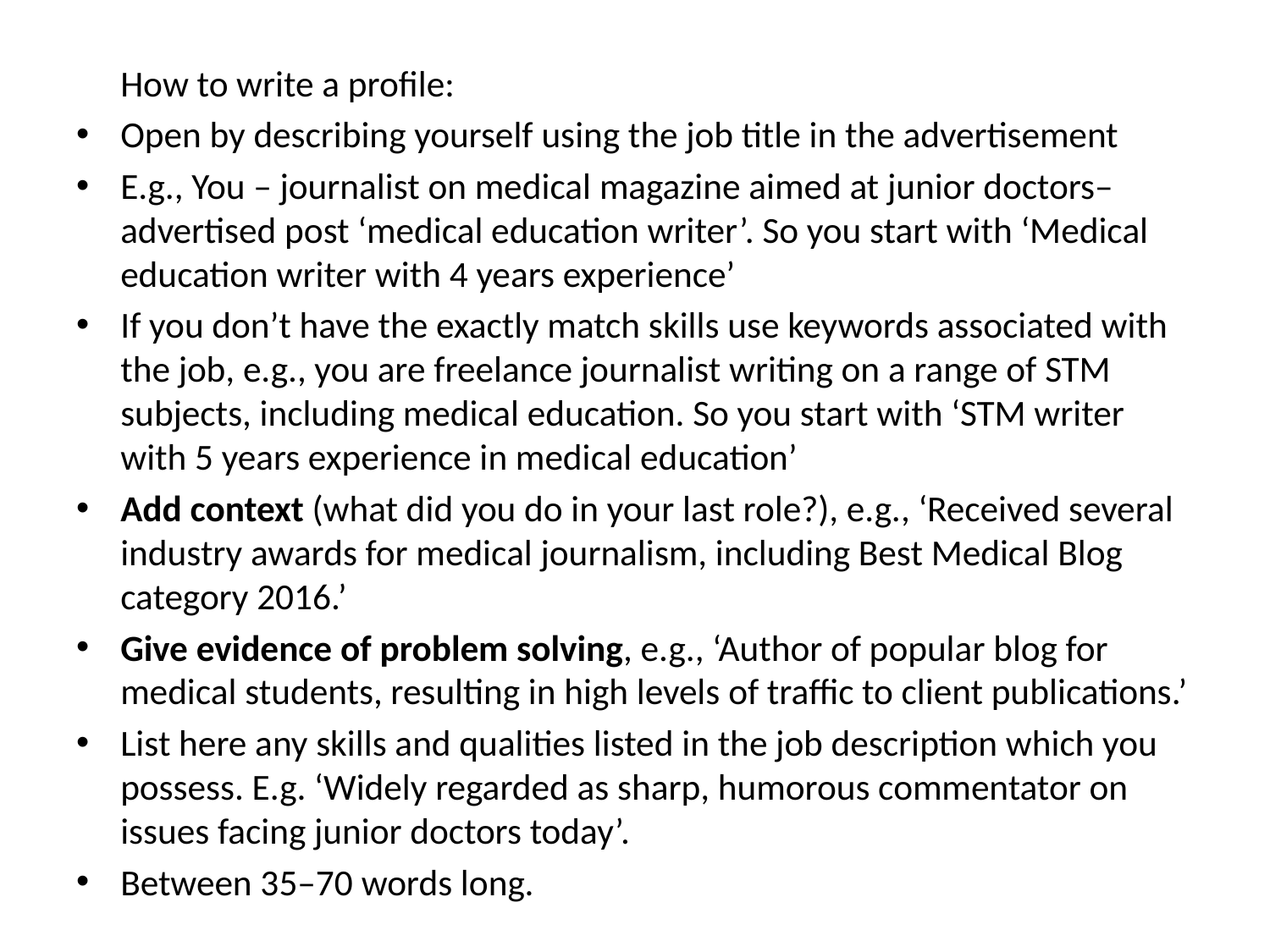

How to write a profile:
Open by describing yourself using the job title in the advertisement
E.g., You – journalist on medical magazine aimed at junior doctors– advertised post ‘medical education writer’. So you start with ‘Medical education writer with 4 years experience’
If you don’t have the exactly match skills use keywords associated with the job, e.g., you are freelance journalist writing on a range of STM subjects, including medical education. So you start with ‘STM writer with 5 years experience in medical education’
Add context (what did you do in your last role?), e.g., ‘Received several industry awards for medical journalism, including Best Medical Blog category 2016.’
Give evidence of problem solving, e.g., ‘Author of popular blog for medical students, resulting in high levels of traffic to client publications.’
List here any skills and qualities listed in the job description which you possess. E.g. ‘Widely regarded as sharp, humorous commentator on issues facing junior doctors today’.
Between 35–70 words long.